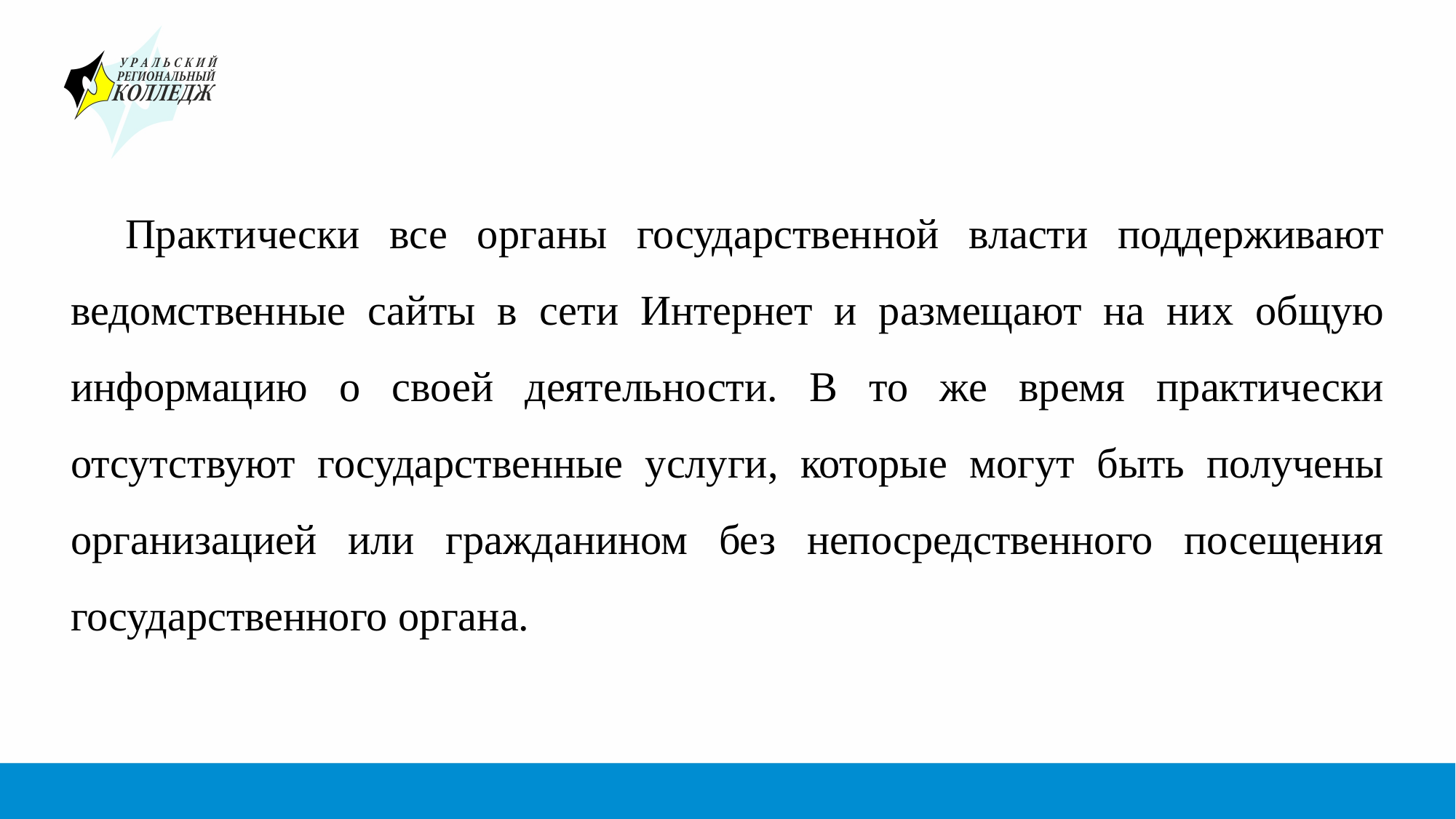

#
Практически все органы государственной власти поддерживают ведомственные сайты в сети Интернет и размещают на них общую информацию о своей деятельности. В то же время практически отсутствуют государственные услуги, которые могут быть получены организацией или гражданином без непосредственного посещения государственного органа.